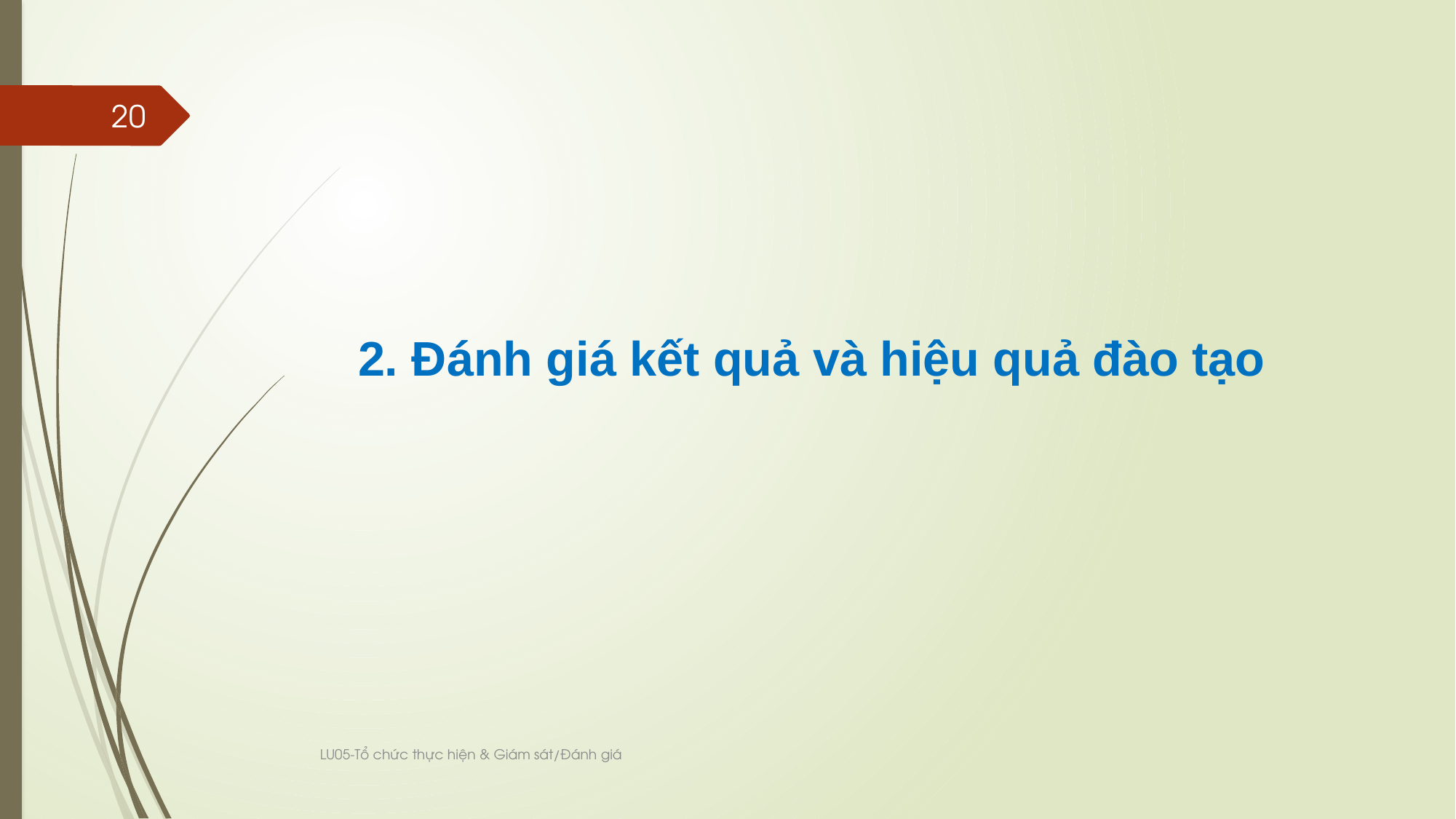

20

2. Đánh giá kết quả và hiệu quả đào tạo

LU05-Tổ chức thực hiện & Giám sát/Đánh giá